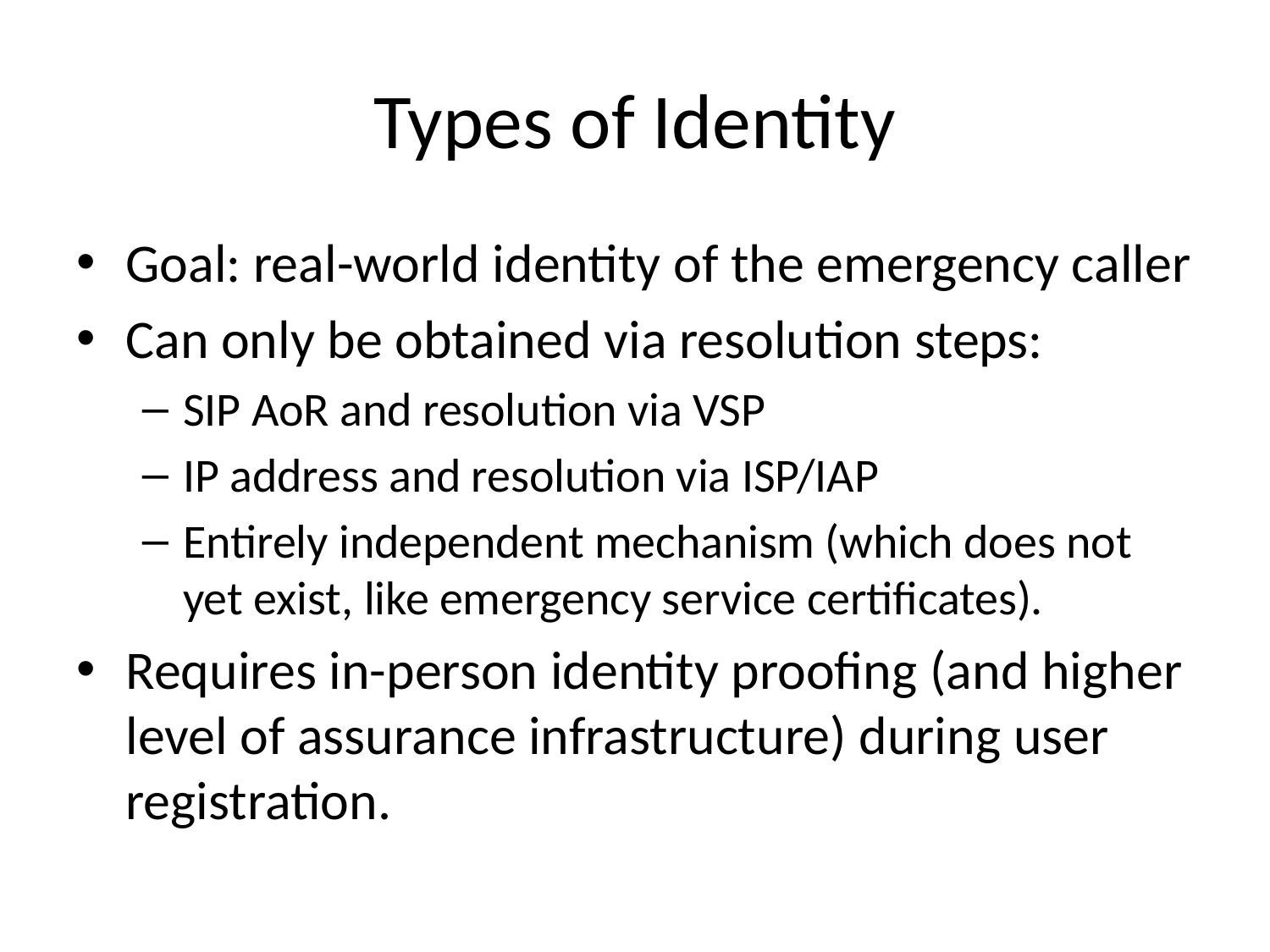

# Types of Identity
Goal: real-world identity of the emergency caller
Can only be obtained via resolution steps:
SIP AoR and resolution via VSP
IP address and resolution via ISP/IAP
Entirely independent mechanism (which does not yet exist, like emergency service certificates).
Requires in-person identity proofing (and higher level of assurance infrastructure) during user registration.